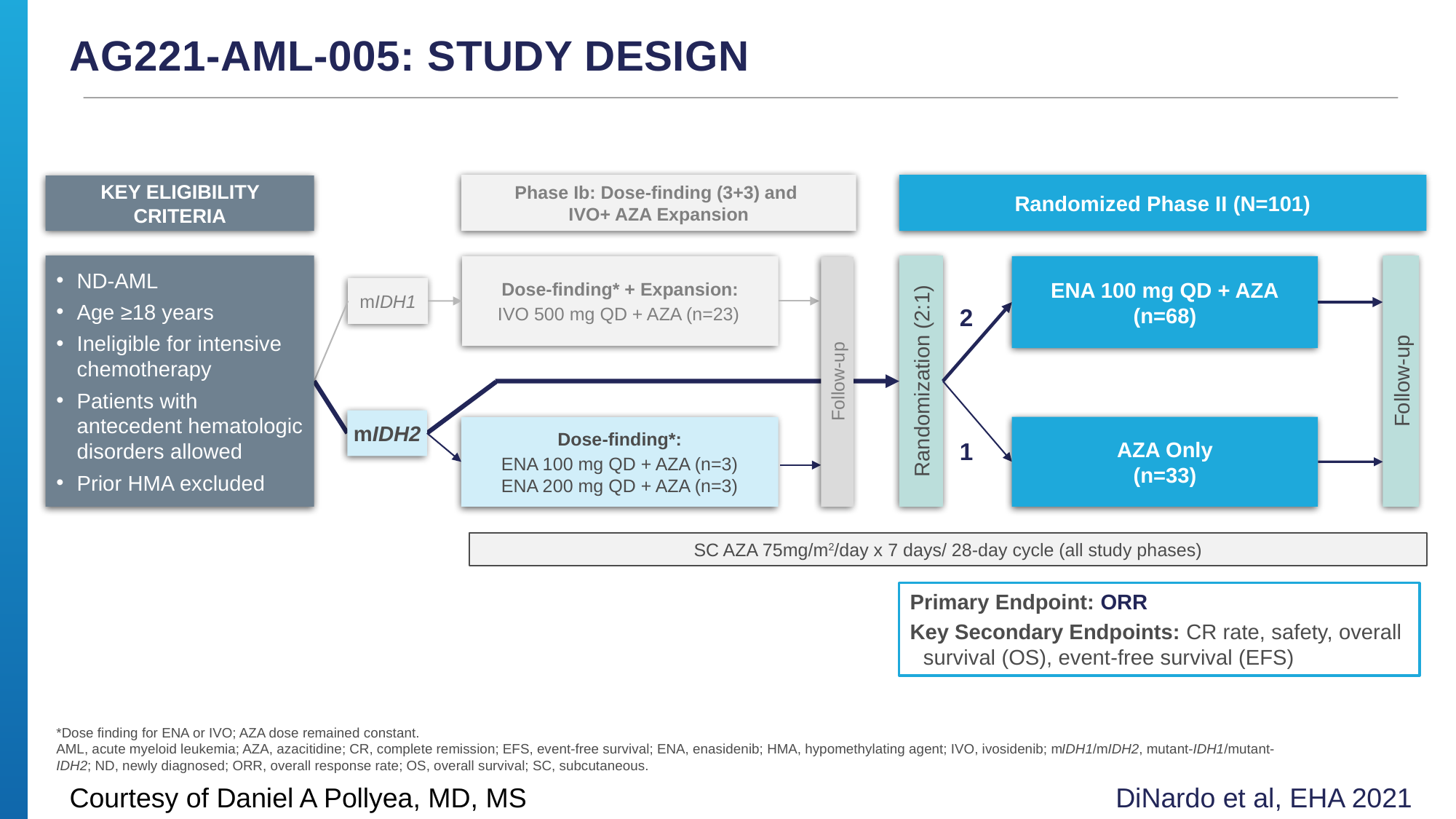

# AG221-AML-005: Study design
Phase Ib: Dose-finding (3+3) and
IVO+ AZA Expansion
Randomized Phase II (N=101)
KEY ELIGIBILITY CRITERIA
ND-AML
Age ≥18 years
Ineligible for intensive chemotherapy
Patients with antecedent hematologic disorders allowed
Prior HMA excluded
Dose-finding* + Expansion:
IVO 500 mg QD + AZA (n=23)
ENA 100 mg QD + AZA
(n=68)
mIDH1
2
Randomization (2:1)
Follow-up
Follow-up
mIDH2
AZA Only
(n=33)
Dose-finding*:
ENA 100 mg QD + AZA (n=3)
ENA 200 mg QD + AZA (n=3)
1
SC AZA 75mg/m2/day x 7 days/ 28-day cycle (all study phases)
Primary Endpoint: ORR
Key Secondary Endpoints: CR rate, safety, overall survival (OS), event-free survival (EFS)
*Dose finding for ENA or IVO; AZA dose remained constant.
AML, acute myeloid leukemia; AZA, azacitidine; CR, complete remission; EFS, event-free survival; ENA, enasidenib; HMA, hypomethylating agent; IVO, ivosidenib; mIDH1/mIDH2, mutant-IDH1/mutant-IDH2; ND, newly diagnosed; ORR, overall response rate; OS, overall survival; SC, subcutaneous.
Courtesy of Daniel A Pollyea, MD, MS
DiNardo et al, EHA 2021